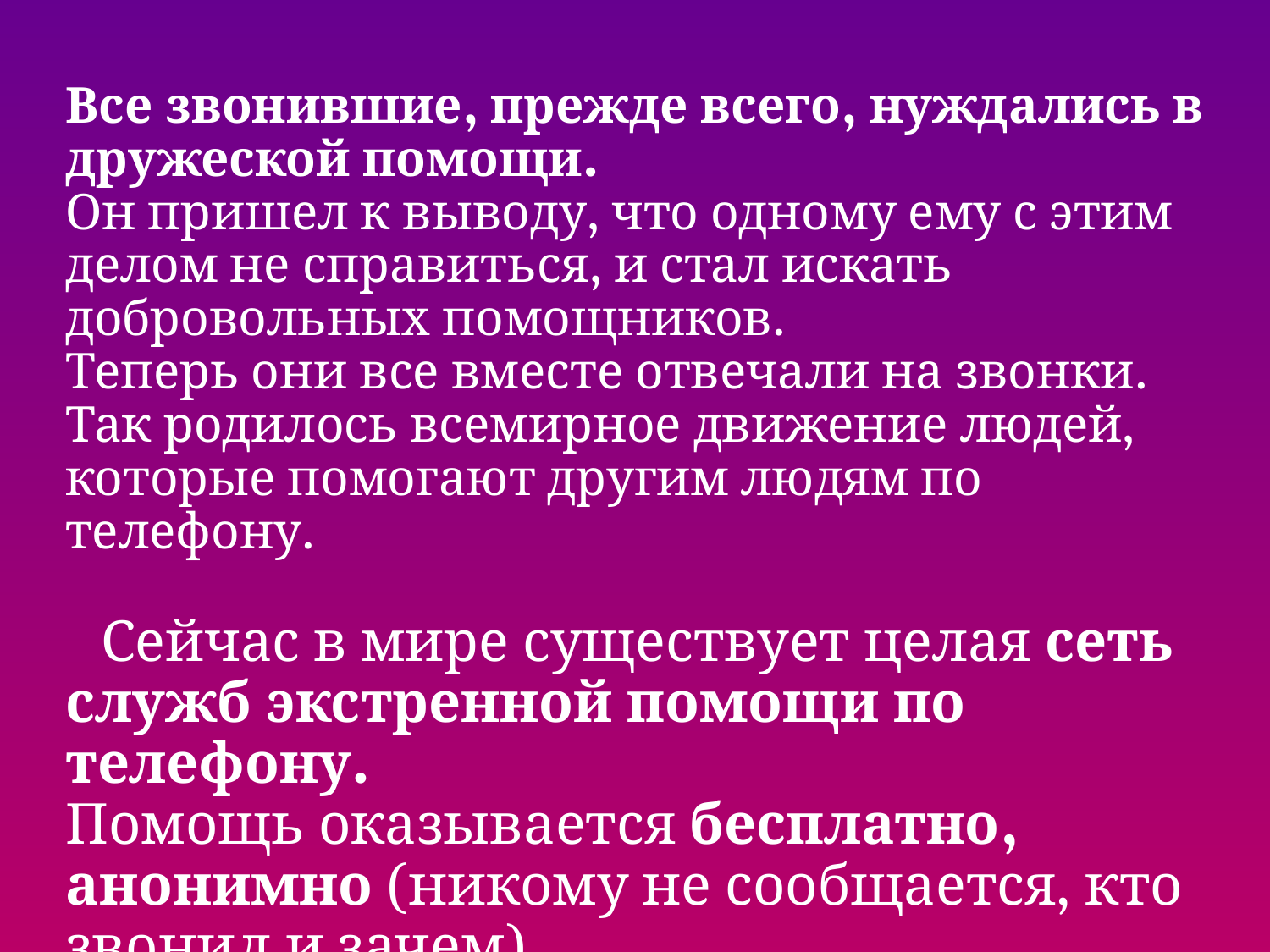

Все звонившие, прежде всего, нуждались в дружеской помощи.
Он пришел к выводу, что одному ему с этим делом не справиться, и стал искать добровольных помощников.
Теперь они все вместе отвечали на звонки. Так родилось всемирное движение людей, которые помогают другим людям по телефону.

   Сейчас в мире существует целая сеть служб экстренной помощи по телефону.
Помощь оказывается бесплатно, анонимно (никому не сообщается, кто звонил и зачем).